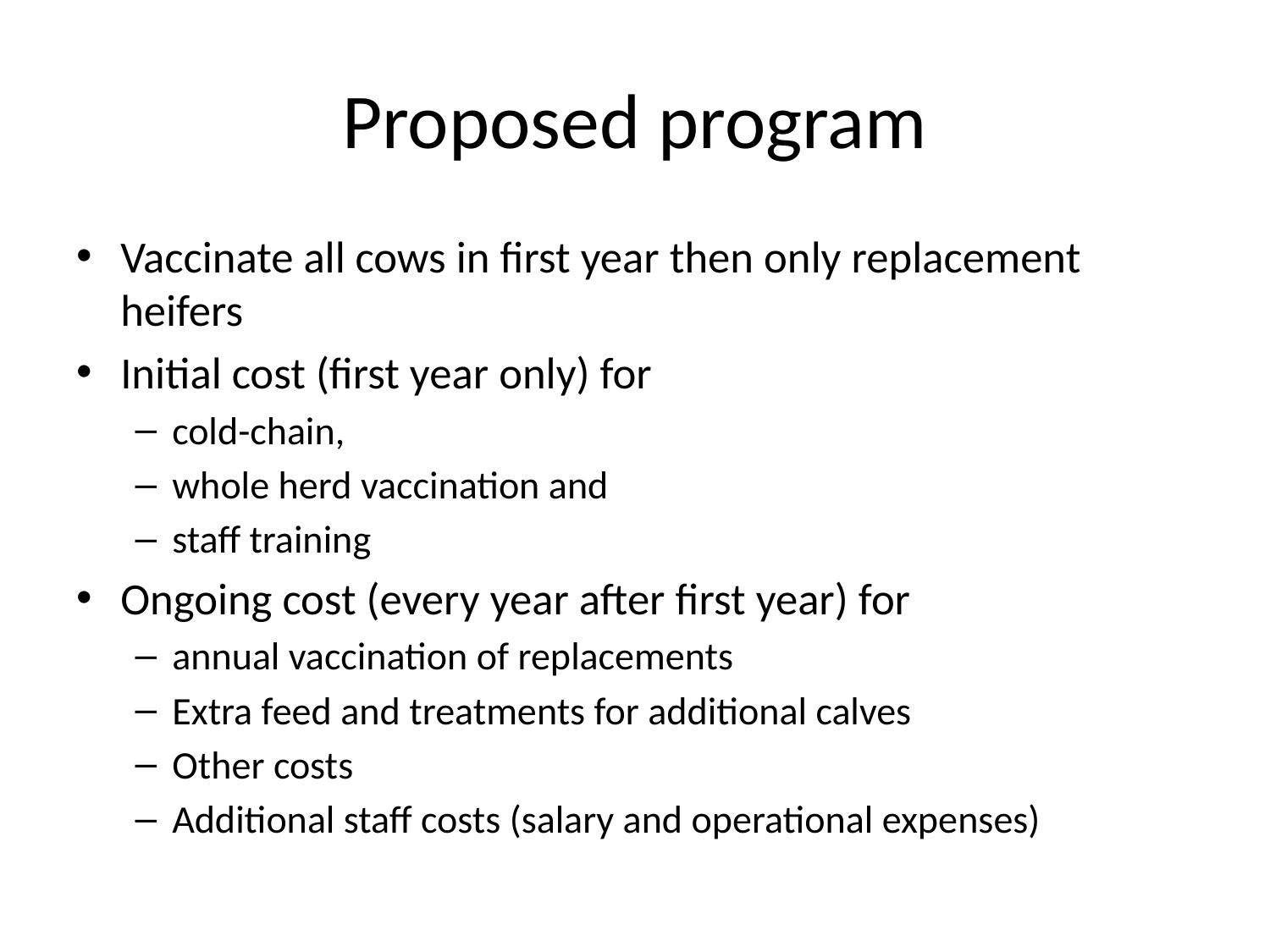

# Proposed program
Vaccinate all cows in first year then only replacement heifers
Initial cost (first year only) for
cold-chain,
whole herd vaccination and
staff training
Ongoing cost (every year after first year) for
annual vaccination of replacements
Extra feed and treatments for additional calves
Other costs
Additional staff costs (salary and operational expenses)